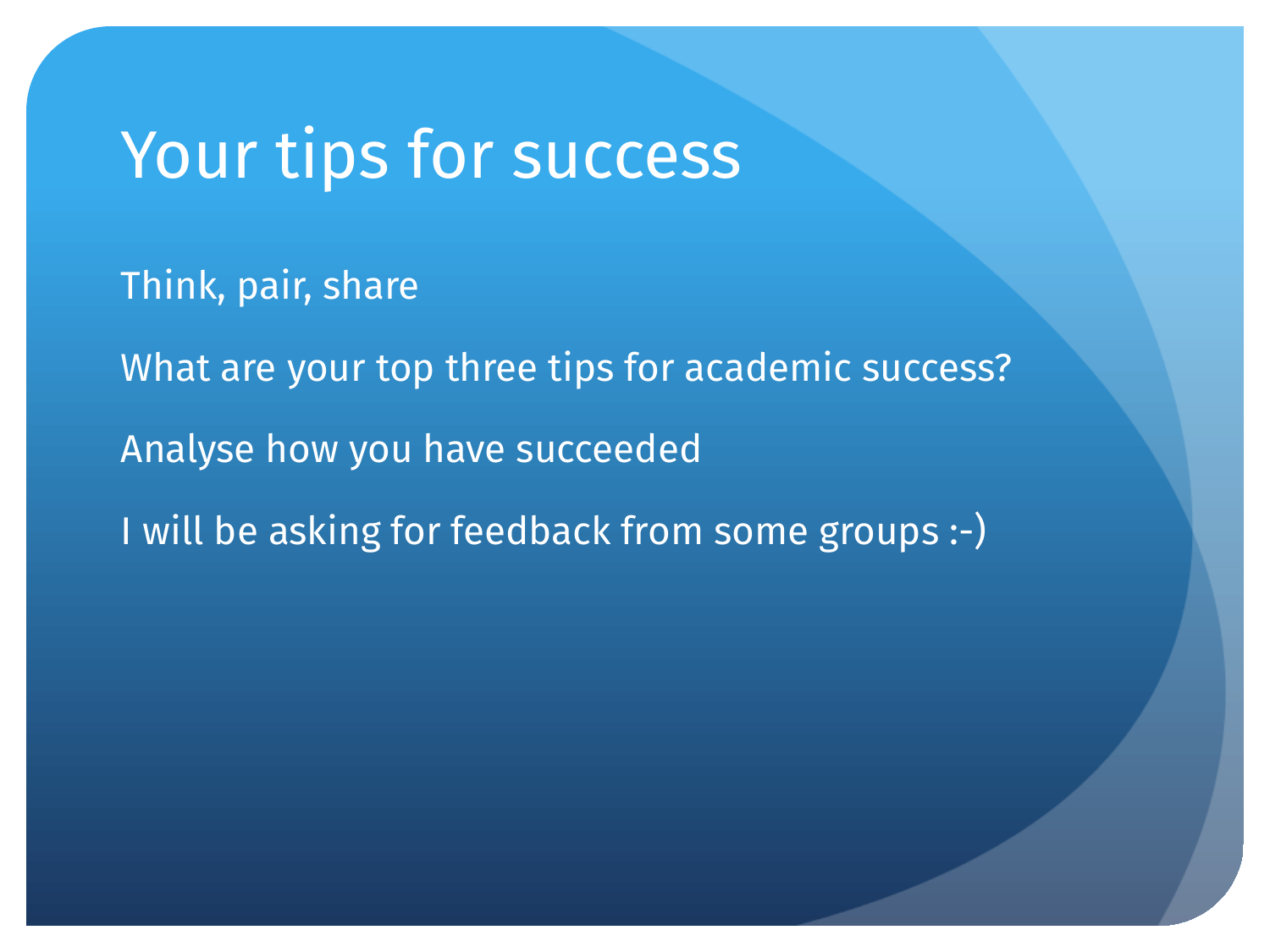

# Your tips for success
Think, pair, share
What are your top three tips for academic success?
Analyse how you have succeeded
I will be asking for feedback from some groups :-)